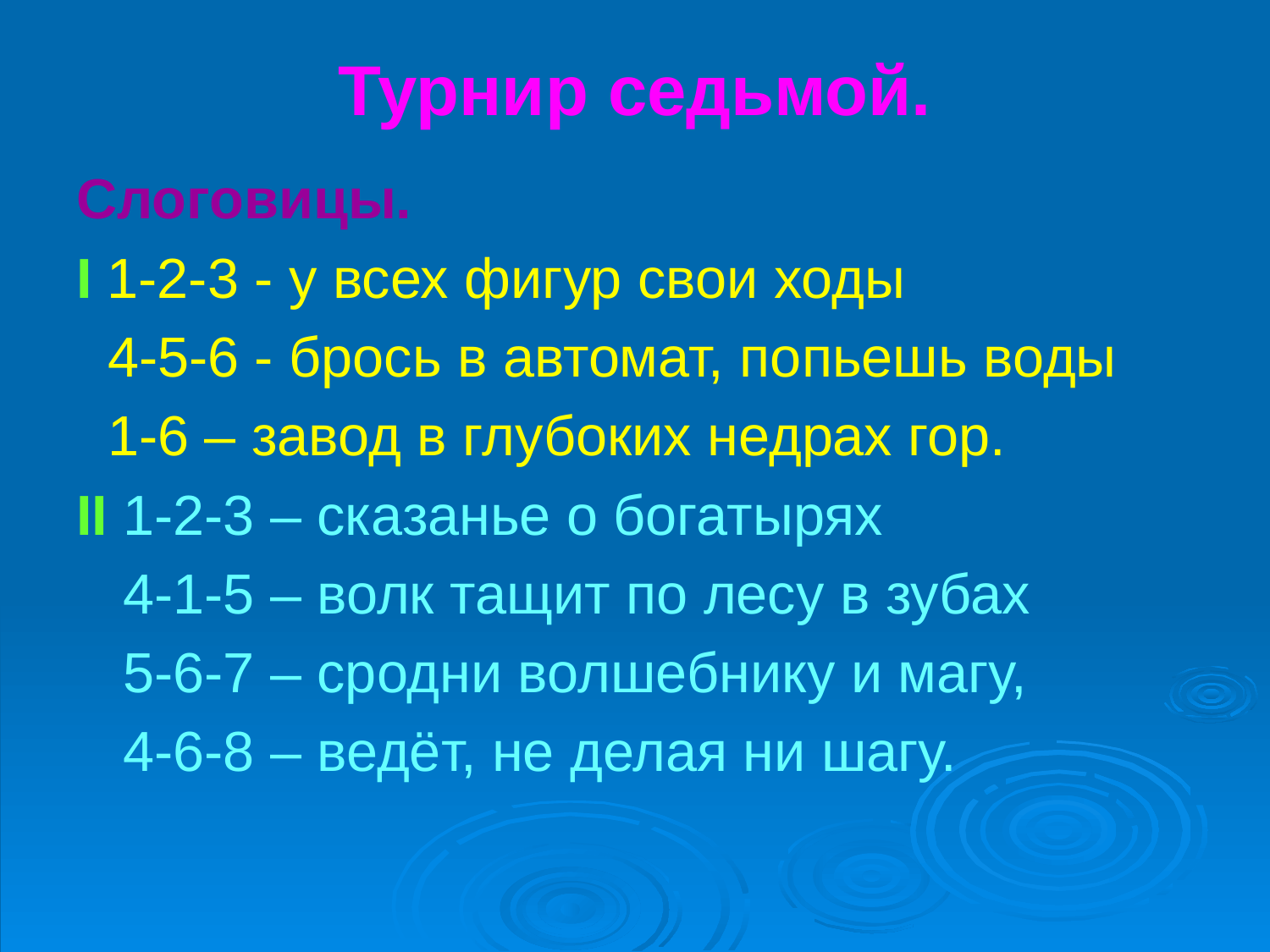

# Турнир седьмой.
Слоговицы.
I 1-2-3 - у всех фигур свои ходы
  4-5-6 - брось в автомат, попьешь воды
  1-6 – завод в глубоких недрах гор.
II 1-2-3 – сказанье о богатырях
   4-1-5 – волк тащит по лесу в зубах
   5-6-7 – сродни волшебнику и магу,
   4-6-8 – ведёт, не делая ни шагу.